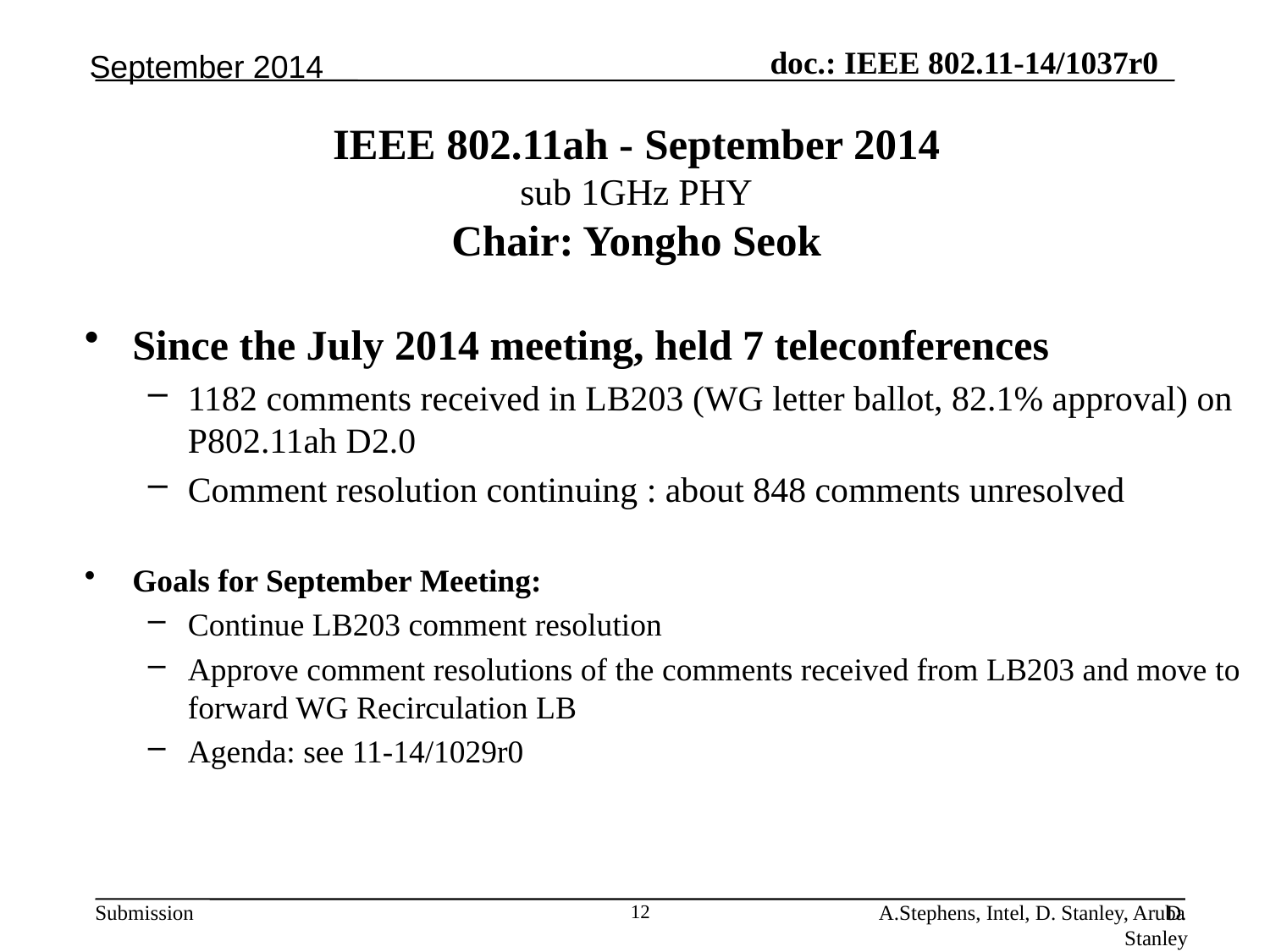

September 2014
# IEEE 802.11ah - September 2014 sub 1GHz PHY Chair: Yongho Seok
Since the July 2014 meeting, held 7 teleconferences
1182 comments received in LB203 (WG letter ballot, 82.1% approval) on P802.11ah D2.0
Comment resolution continuing : about 848 comments unresolved

Goals for September Meeting:
Continue LB203 comment resolution
Approve comment resolutions of the comments received from LB203 and move to forward WG Recirculation LB
Agenda: see 11-14/1029r0
12
A.Stephens, Intel, D. Stanley, Aruba
D. Stanley, Aruba Networks